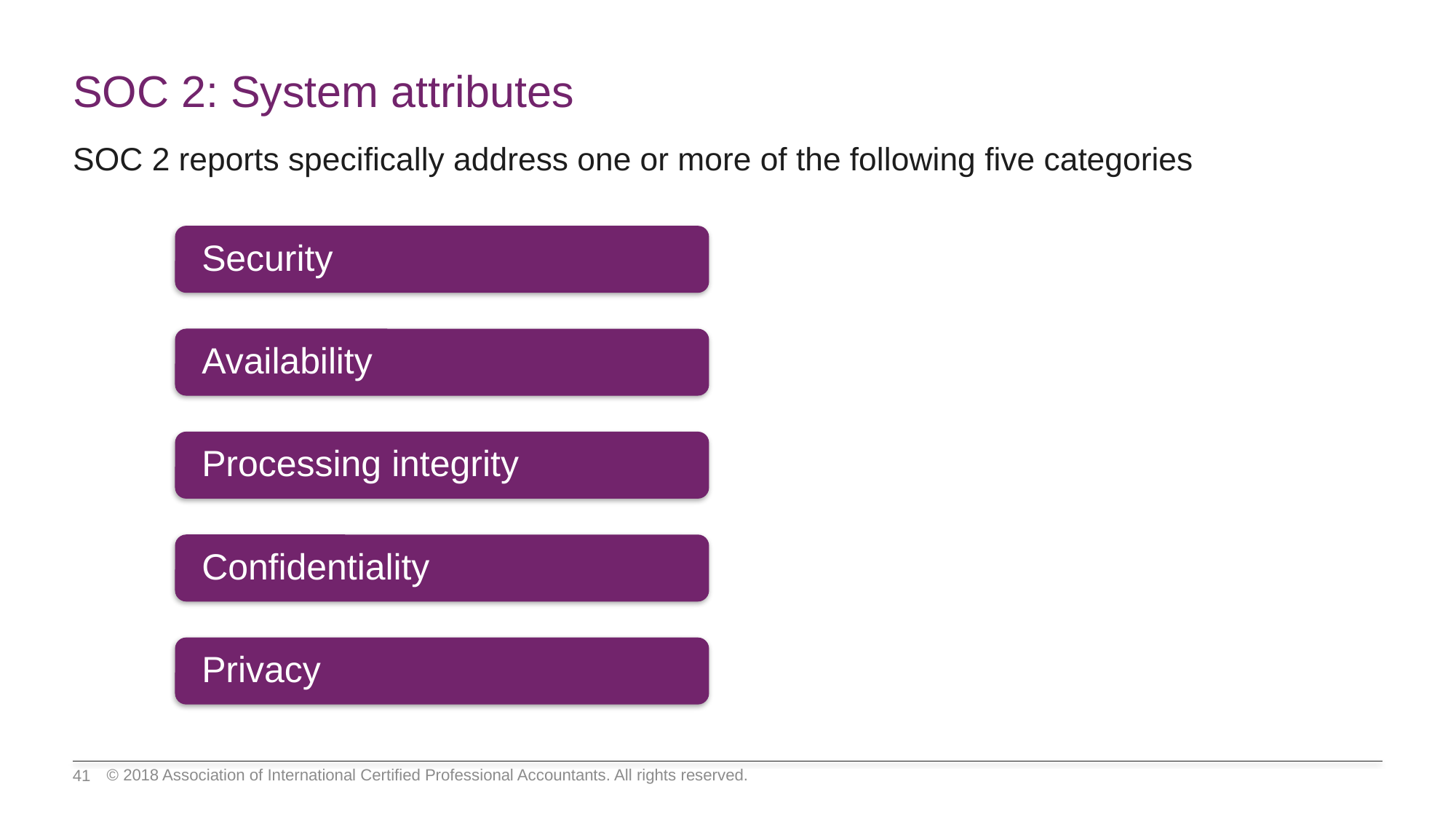

# SOC 2: System attributes
SOC 2 reports specifically address one or more of the following five categories
Security
Availability
Processing integrity
Confidentiality
Privacy
© 2018 Association of International Certified Professional Accountants. All rights reserved.
41